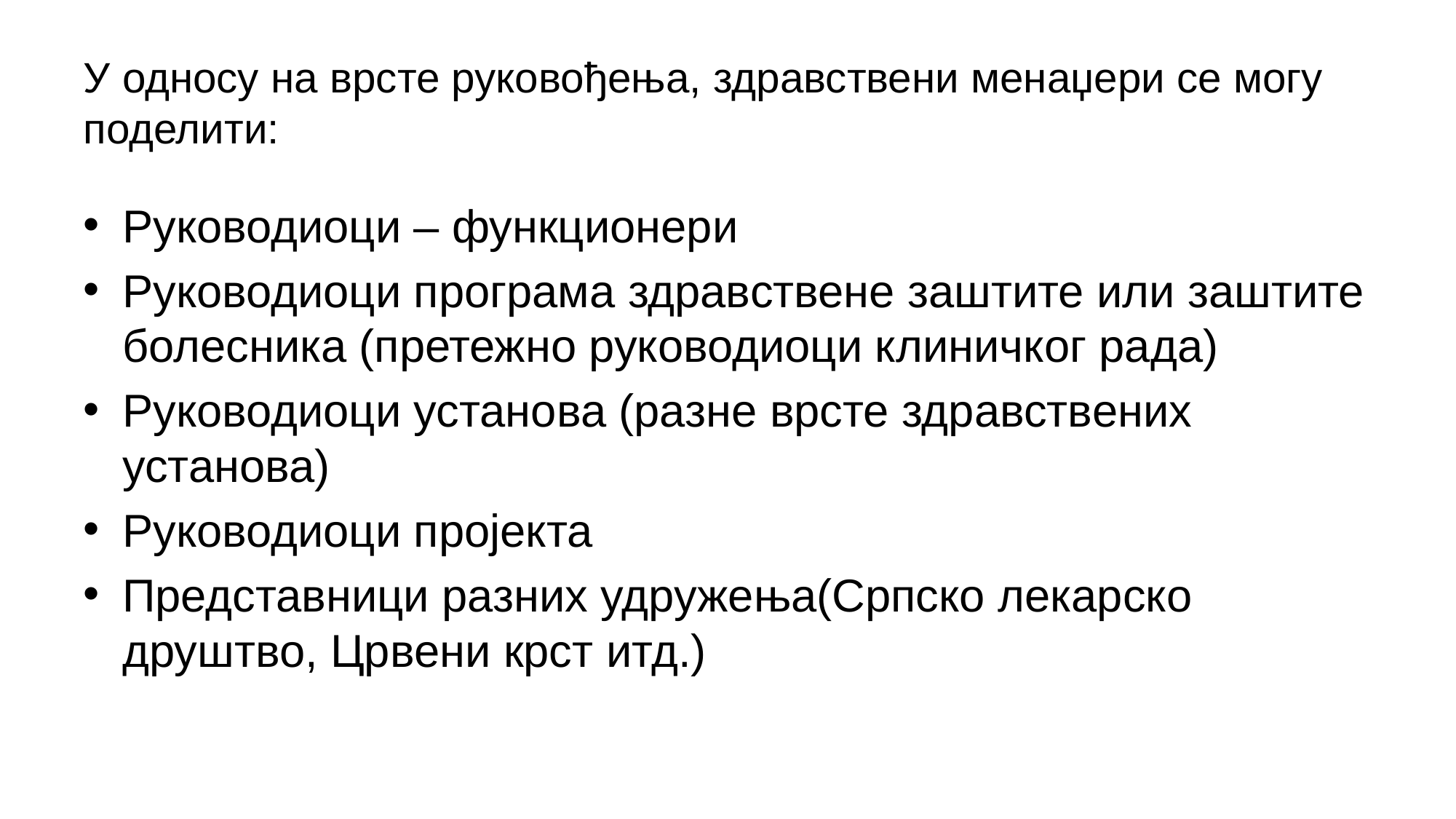

# У односу на врсте руковођења, здравствени менаџери се могу поделити:
Руководиоци – функционери
Руководиоци програма здравствене заштите или заштите болесника (претежно руководиоци клиничког рада)
Руководиоци установа (разне врсте здравствених установа)
Руководиоци пројекта
Представници разних удружења(Српско лекарско друштво, Црвени крст итд.)